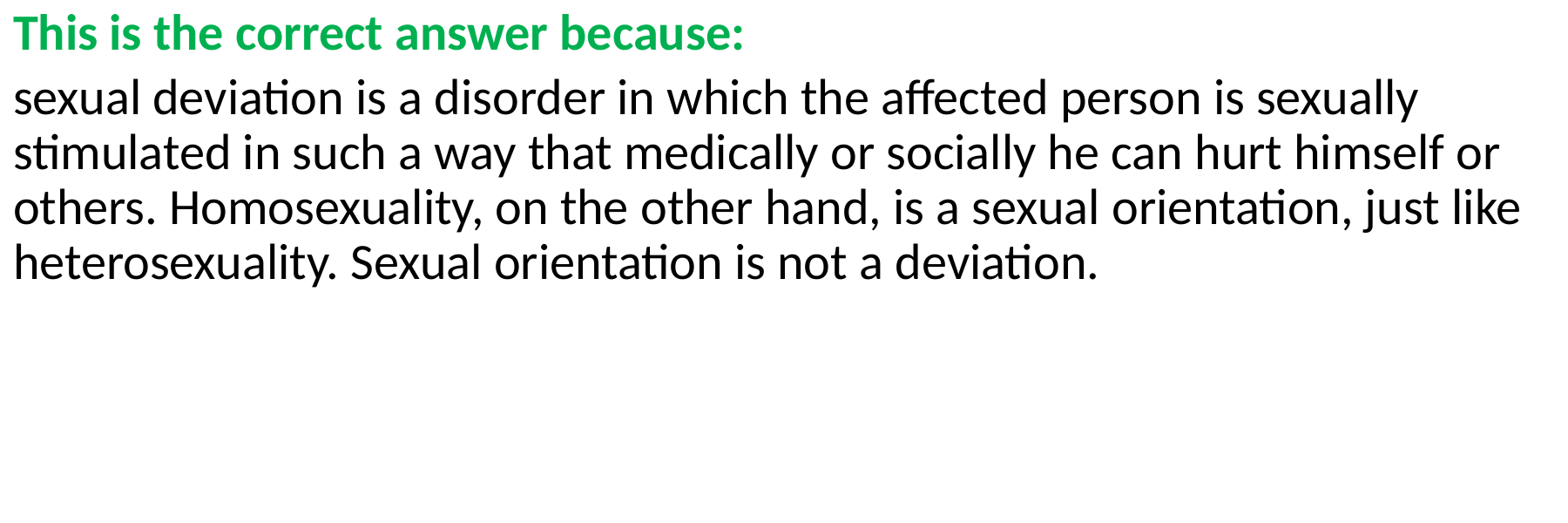

This is the correct answer because:
sexual deviation is a disorder in which the affected person is sexually stimulated in such a way that medically or socially he can hurt himself or others. Homosexuality, on the other hand, is a sexual orientation, just like heterosexuality. Sexual orientation is not a deviation.